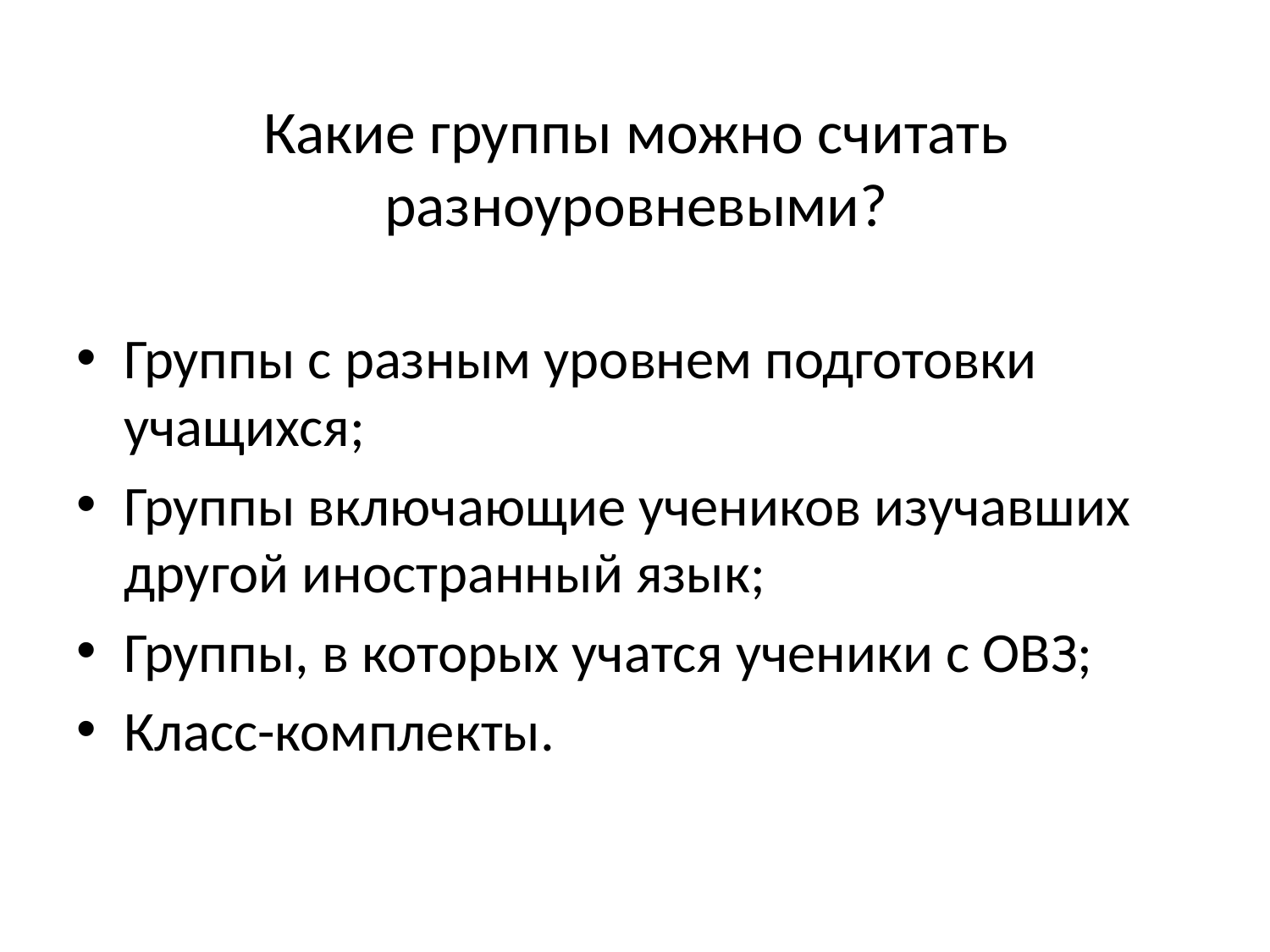

# Какие группы можно считать разноуровневыми?
Группы с разным уровнем подготовки учащихся;
Группы включающие учеников изучавших другой иностранный язык;
Группы, в которых учатся ученики с ОВЗ;
Класс-комплекты.